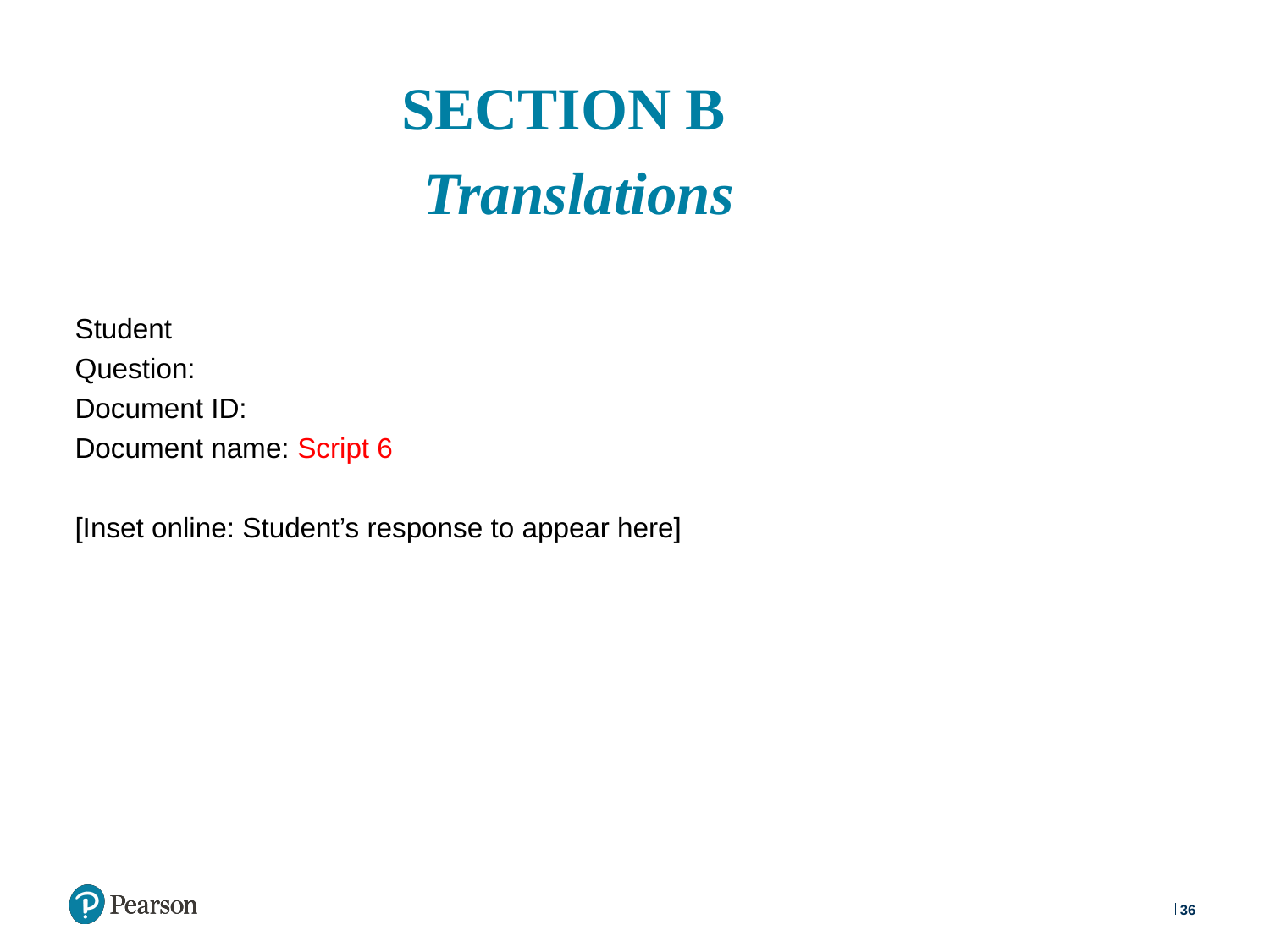

# SECTION B Translations
Student
Question:
Document ID:
Document name: Script 6

[Inset online: Student’s response to appear here]

36